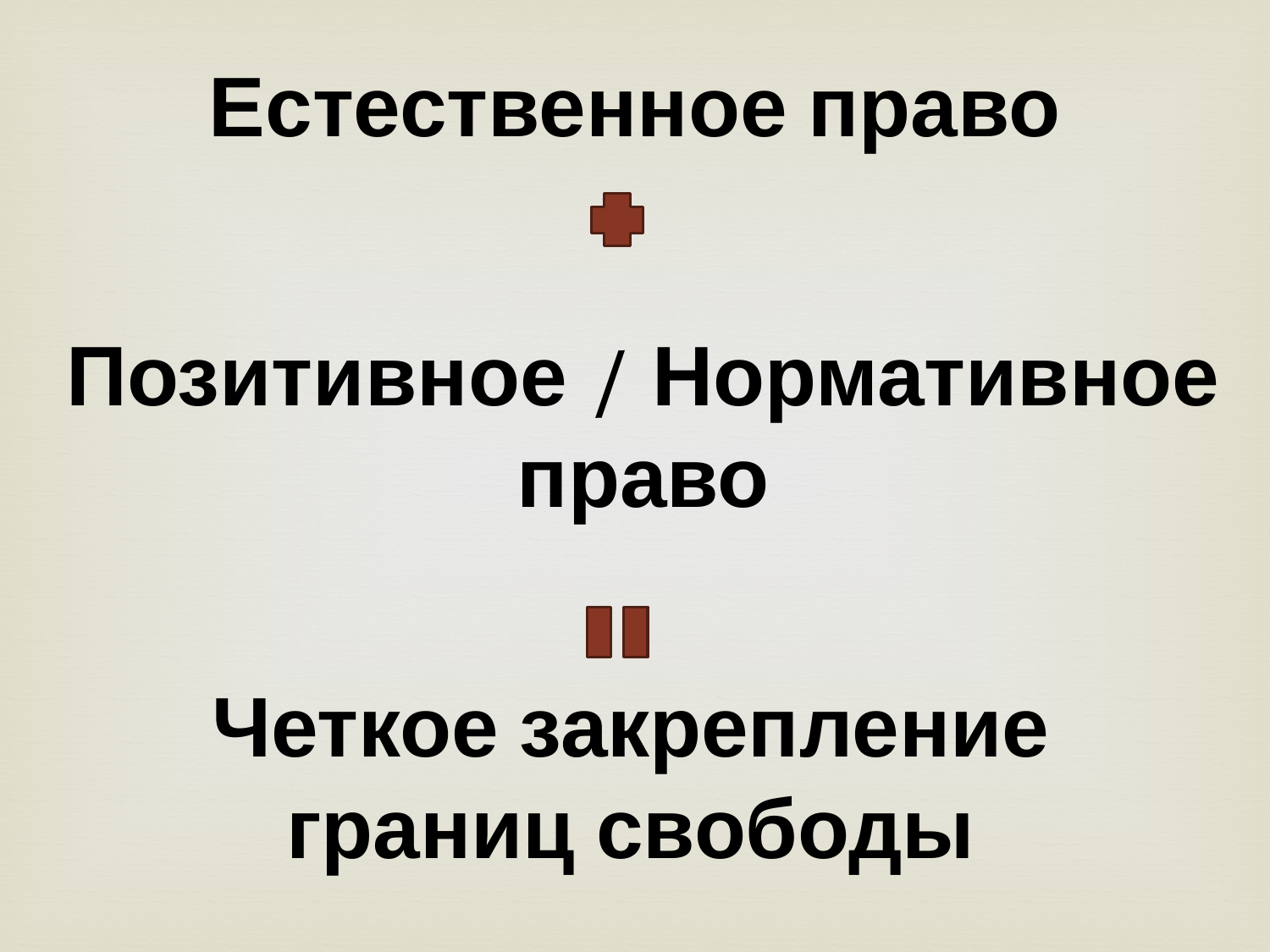

Естественное право

Позитивное / Нормативное право

Четкое закрепление границ свободы